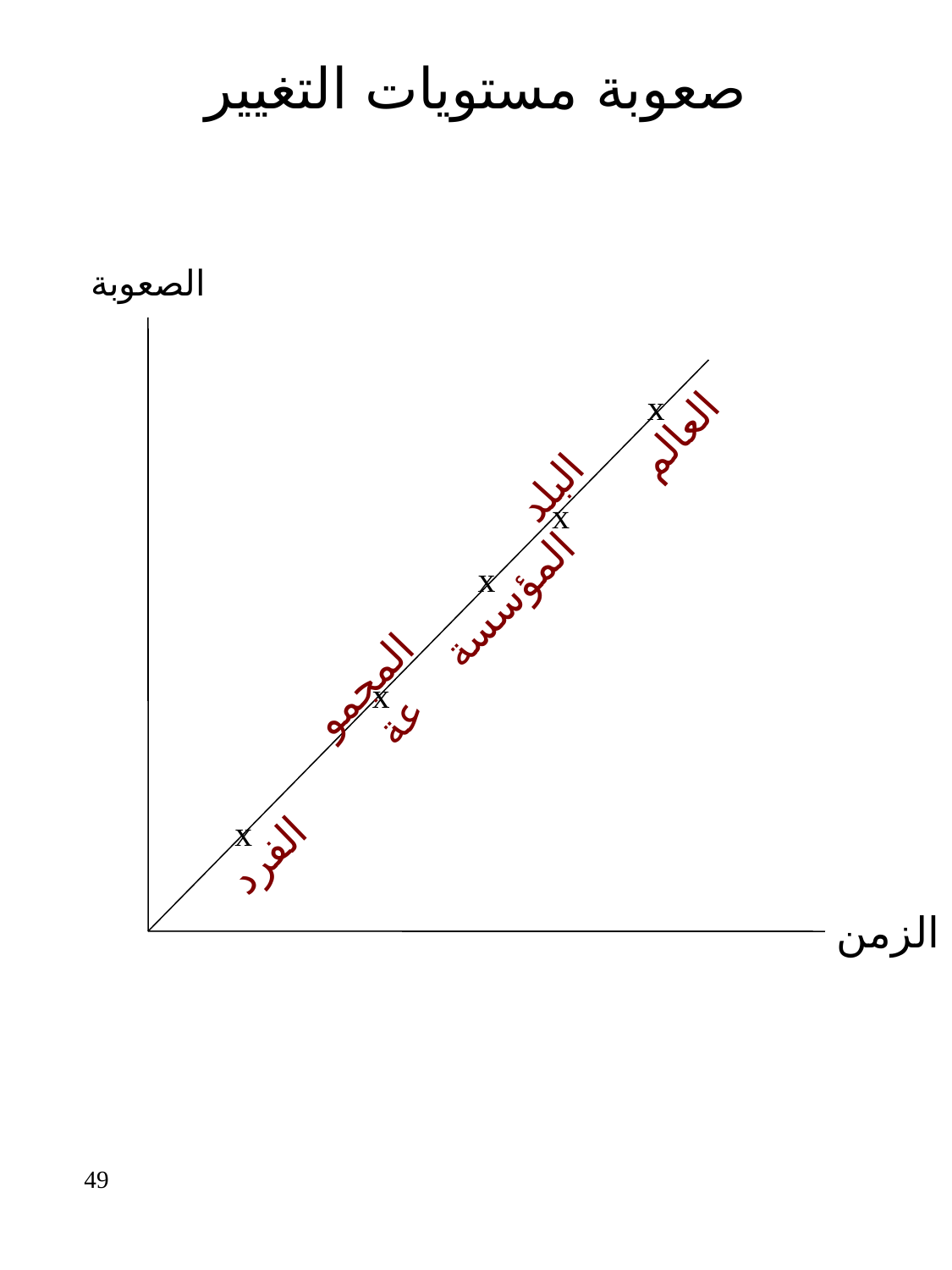

# صعوبة مستويات التغيير
الصعوبة

x
العالم
البلد
x
x
المؤسسة
المجموعة
x
x
الفرد
الزمن

49